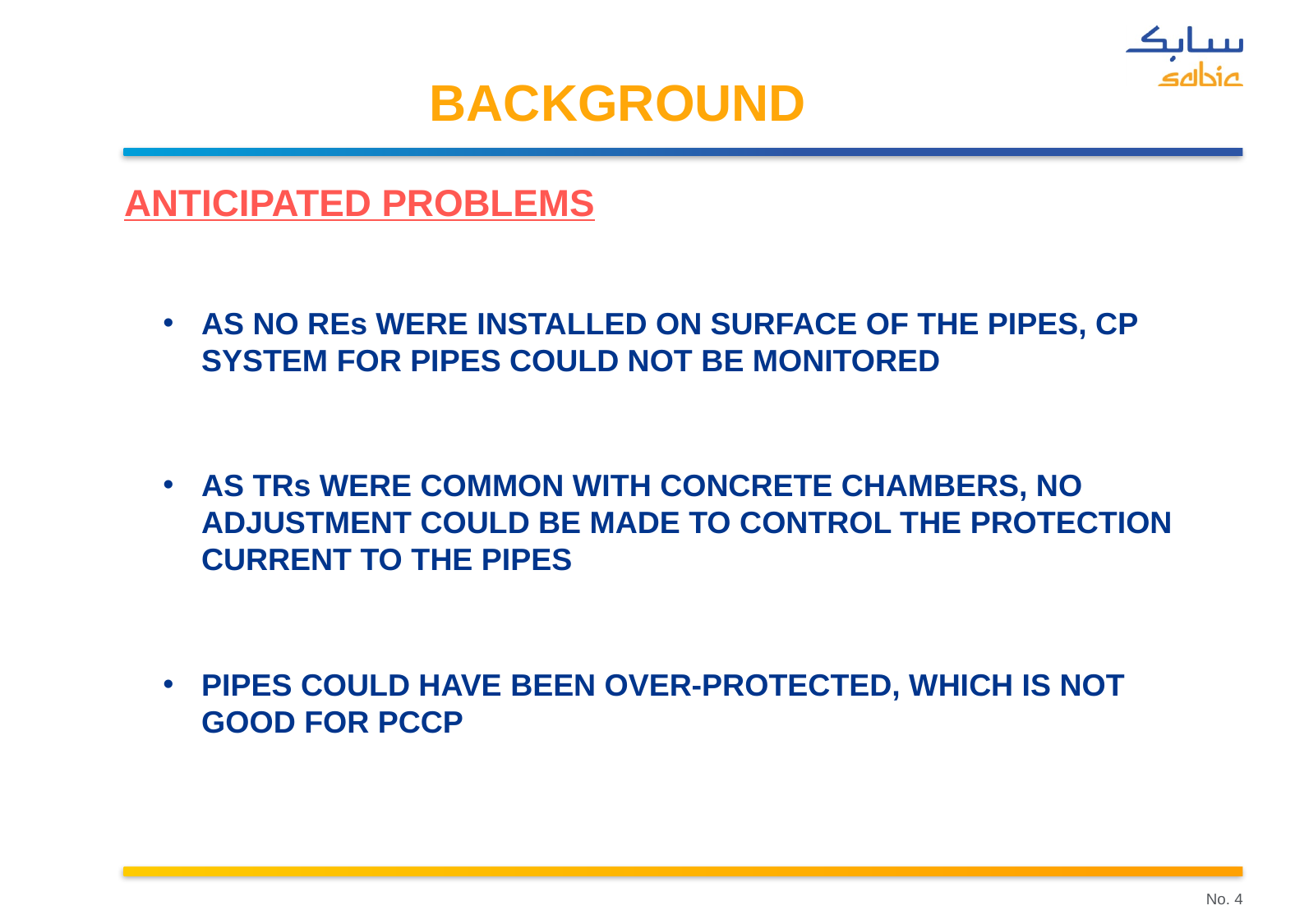

# BACKGROUND
ANTICIPATED PROBLEMS

AS NO REs WERE INSTALLED ON SURFACE OF THE PIPES, CP SYSTEM FOR PIPES COULD NOT BE MONITORED

AS TRs WERE COMMON WITH CONCRETE CHAMBERS, NO ADJUSTMENT COULD BE MADE TO CONTROL THE PROTECTION CURRENT TO THE PIPES

PIPES COULD HAVE BEEN OVER-PROTECTED, WHICH IS NOT GOOD FOR PCCP